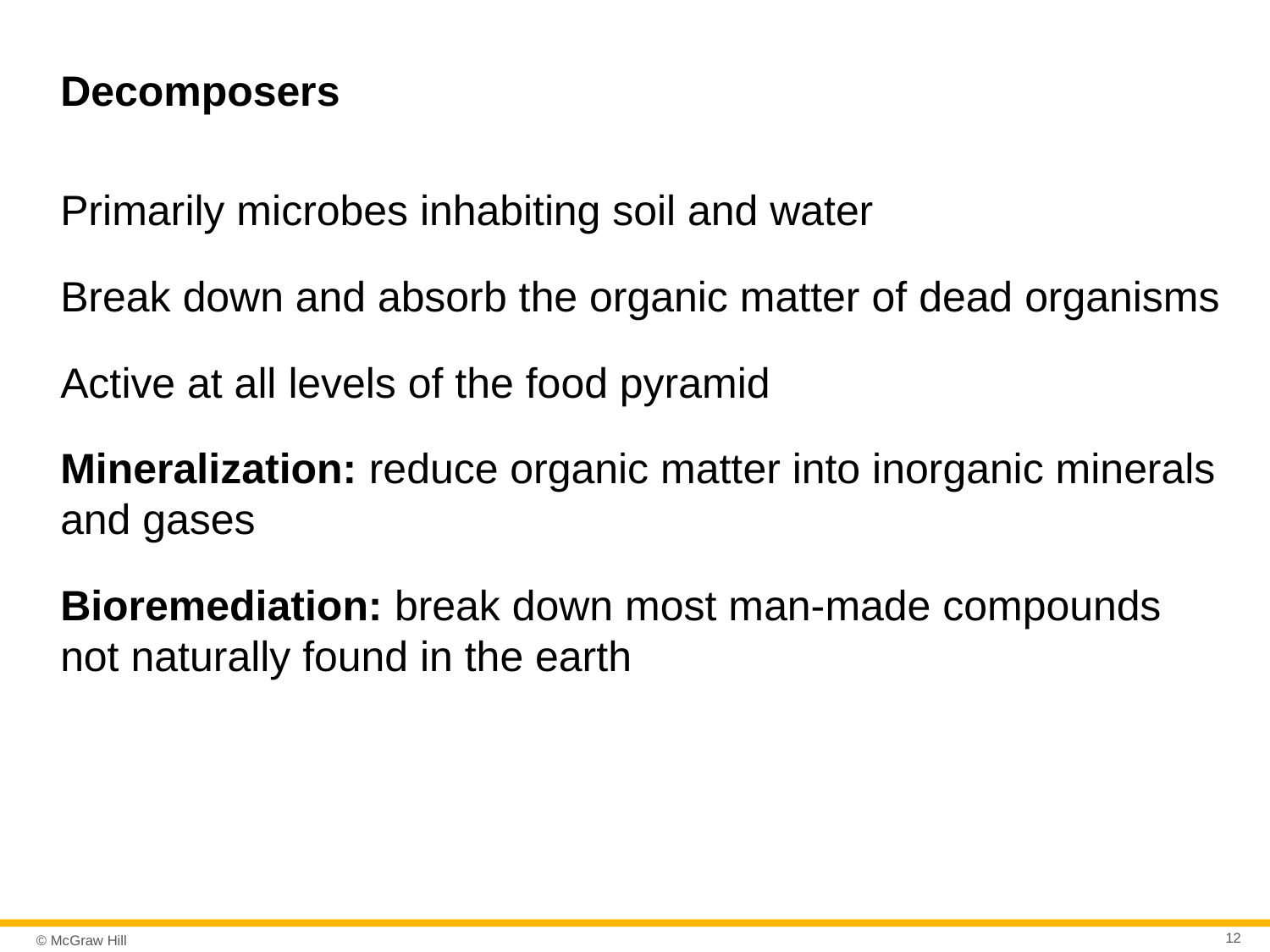

# Decomposers
Primarily microbes inhabiting soil and water
Break down and absorb the organic matter of dead organisms
Active at all levels of the food pyramid
Mineralization: reduce organic matter into inorganic minerals and gases
Bioremediation: break down most man-made compounds not naturally found in the earth